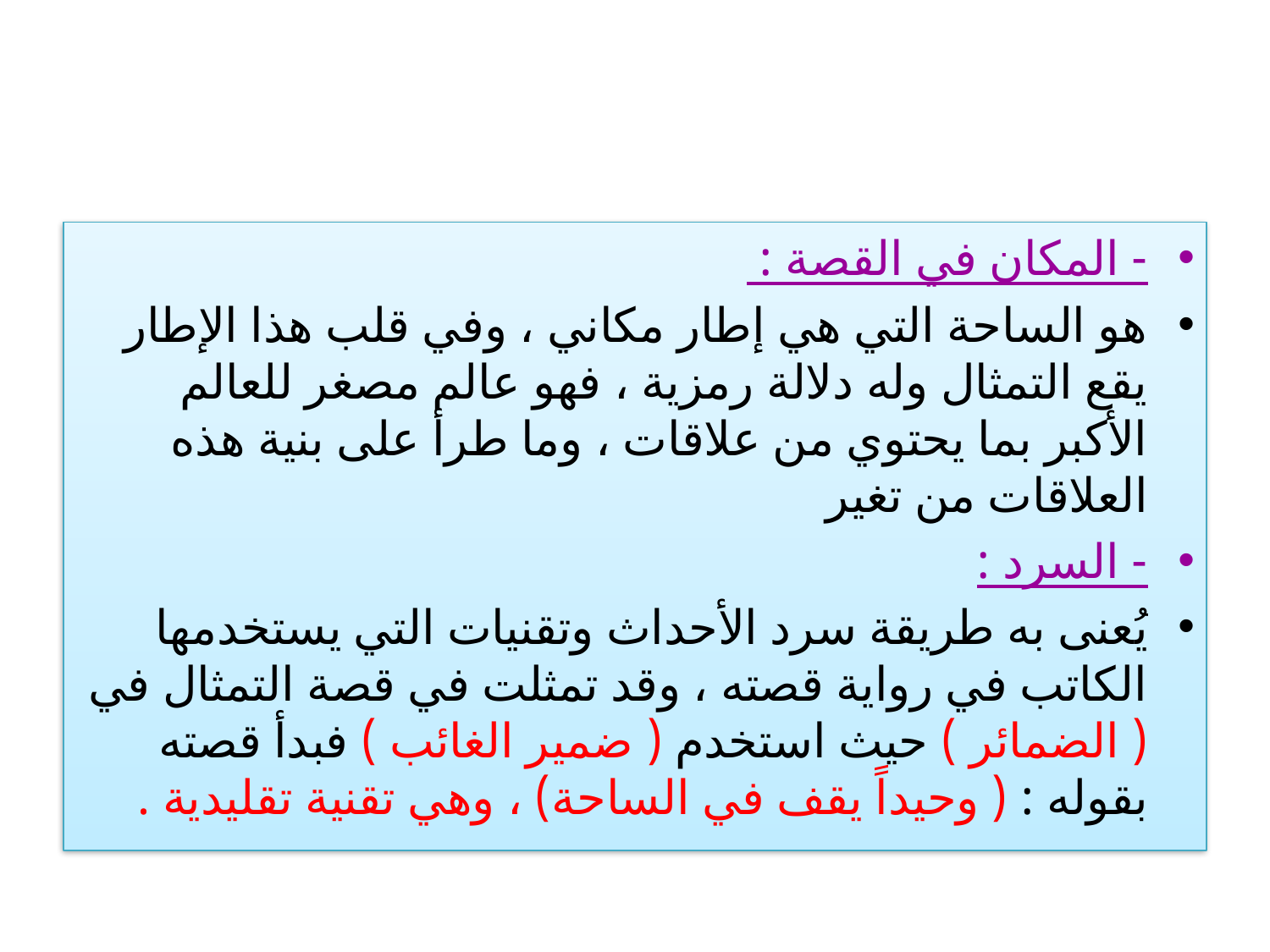

#
- المكان في القصة :
هو الساحة التي هي إطار مكاني ، وفي قلب هذا الإطار يقع التمثال وله دلالة رمزية ، فهو عالم مصغر للعالم الأكبر بما يحتوي من علاقات ، وما طرأ على بنية هذه العلاقات من تغير
- السرد :
يُعنى به طريقة سرد الأحداث وتقنيات التي يستخدمها الكاتب في رواية قصته ، وقد تمثلت في قصة التمثال في ( الضمائر ) حيث استخدم ( ضمير الغائب ) فبدأ قصته بقوله : ( وحيداً يقف في الساحة) ، وهي تقنية تقليدية .